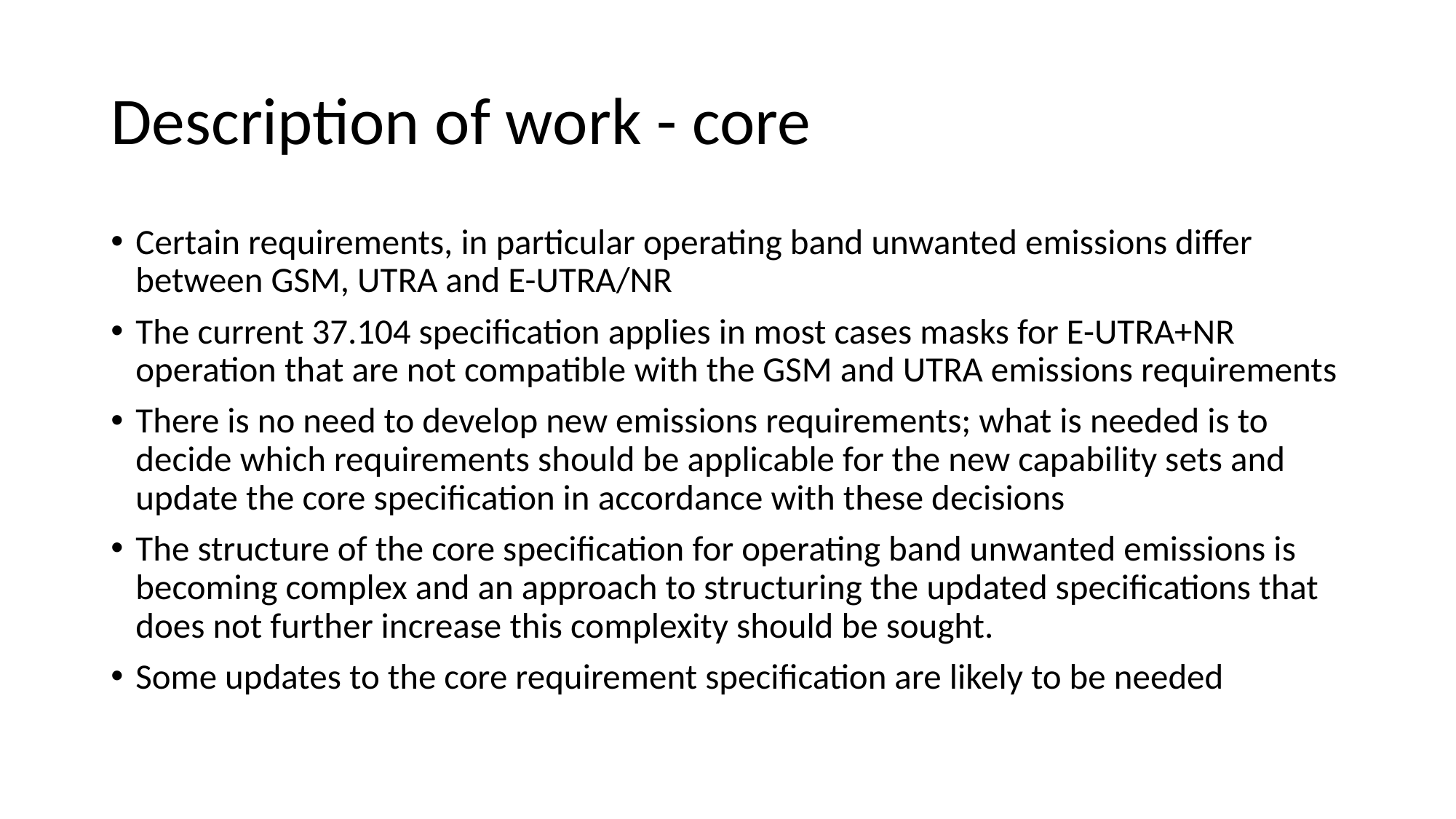

# Description of work - core
Certain requirements, in particular operating band unwanted emissions differ between GSM, UTRA and E-UTRA/NR
The current 37.104 specification applies in most cases masks for E-UTRA+NR operation that are not compatible with the GSM and UTRA emissions requirements
There is no need to develop new emissions requirements; what is needed is to decide which requirements should be applicable for the new capability sets and update the core specification in accordance with these decisions
The structure of the core specification for operating band unwanted emissions is becoming complex and an approach to structuring the updated specifications that does not further increase this complexity should be sought.
Some updates to the core requirement specification are likely to be needed